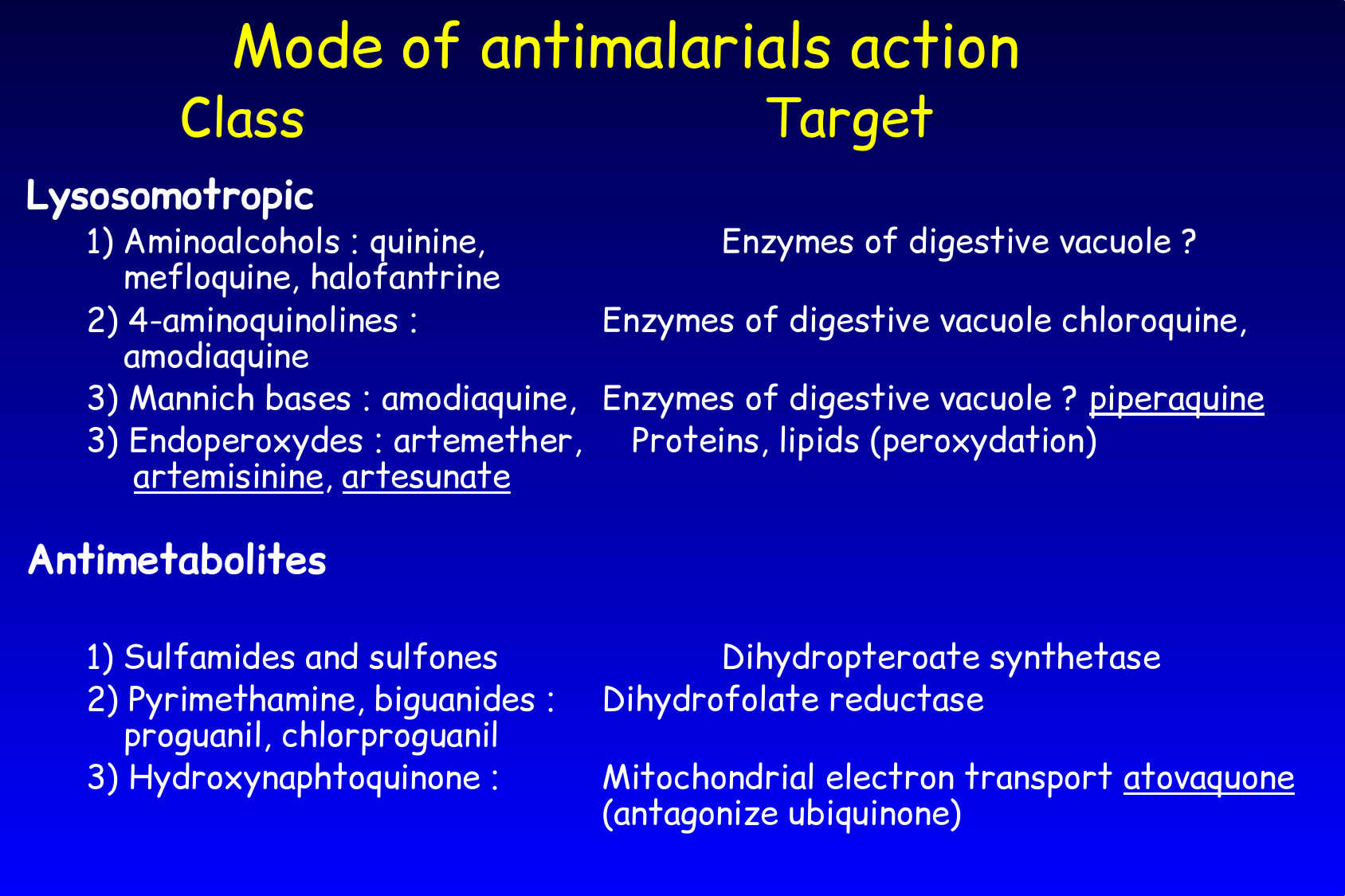

Mode of antimalarials action
	 Class    				Target

Lysosomotropic
1) Aminoalcohols : quinine, 		Enzymes of digestive vacuole ? mefloquine, halofantrine
2) 4-aminoquinolines : 		Enzymes of digestive vacuole chloroquine, amodiaquine
3) Mannich bases : amodiaquine,	Enzymes of digestive vacuole ? piperaquine
3) Endoperoxydes : artemether,     Proteins, lipids (peroxydation)
 artemisinine, artesunate
Antimetabolites

1) Sulfamides and sulfones		Dihydropteroate synthetase
2) Pyrimethamine, biguanides :	Dihydrofolate reductase		proguanil, chlorproguanil
3) Hydroxynaphtoquinone : 	Mitochondrial electron transport atovaquone 					(antagonize ubiquinone)